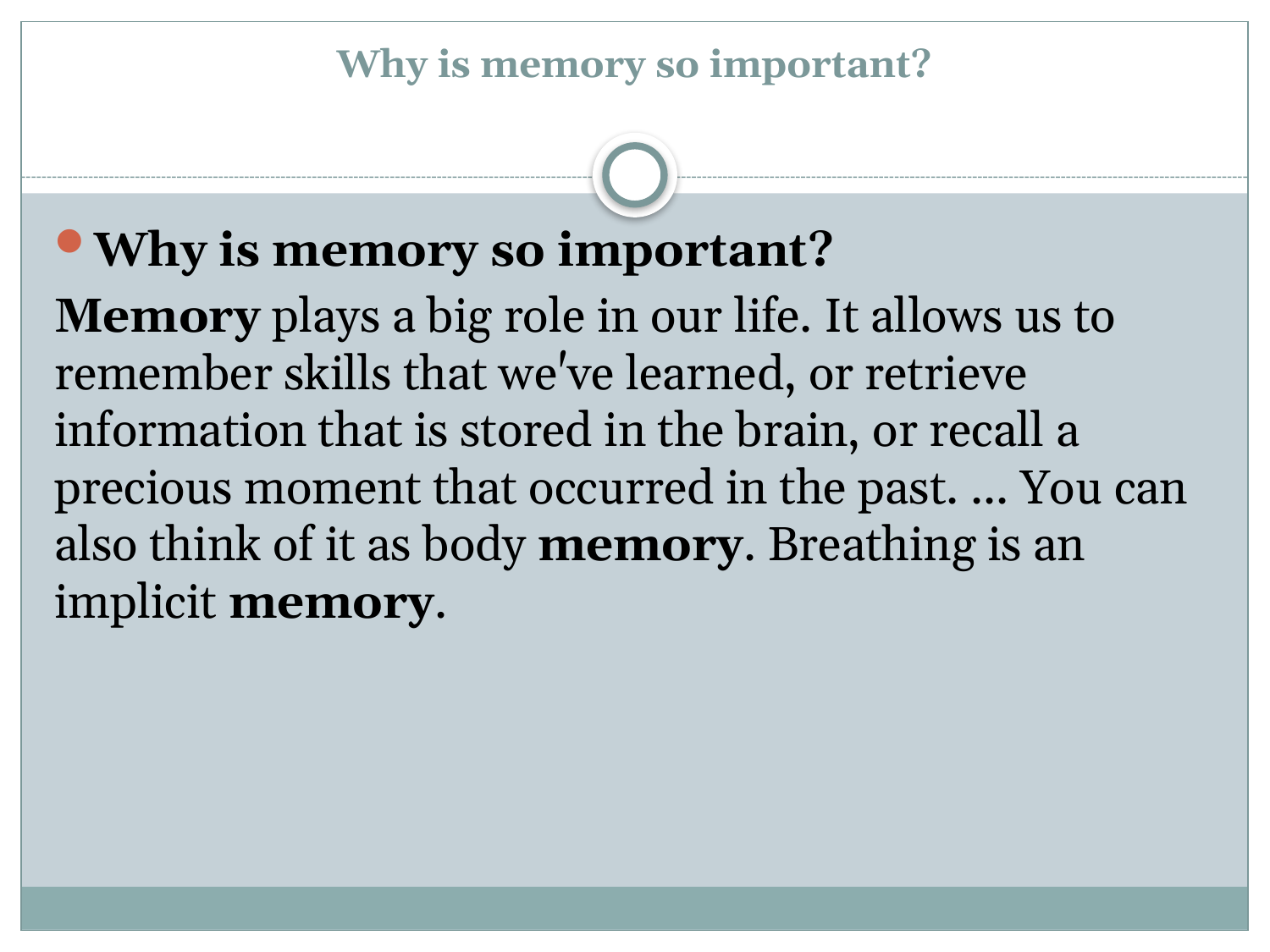

# Why is memory so important?
Why is memory so important?
Memory plays a big role in our life. It allows us to remember skills that we've learned, or retrieve information that is stored in the brain, or recall a precious moment that occurred in the past. ... You can also think of it as body memory. Breathing is an implicit memory.